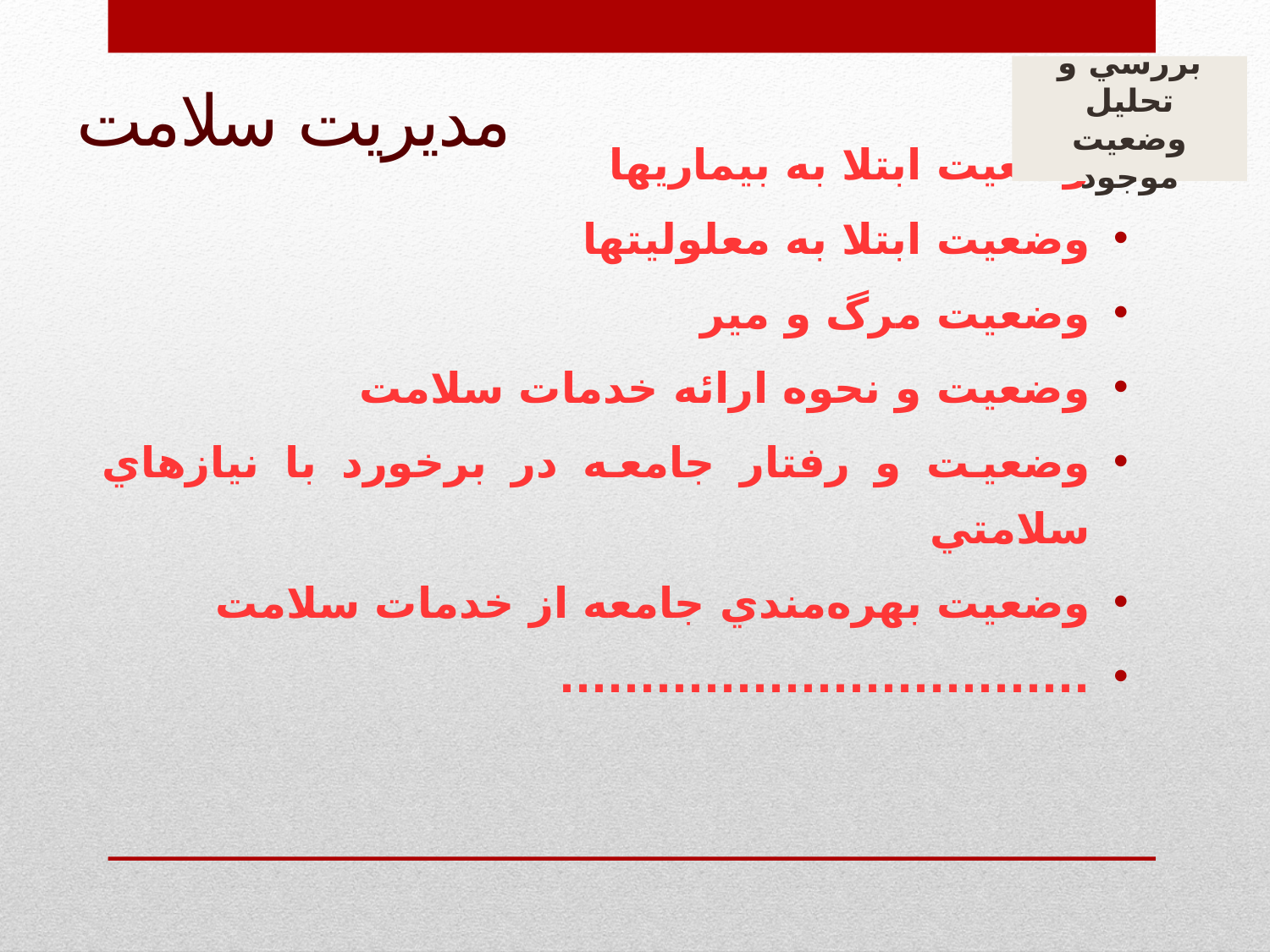

مديريت سلامت
بررسي و تحليل وضعيت موجود
وضعيت ابتلا به بيماريها
وضعيت ابتلا به معلوليتها
وضعيت مرگ و مير
وضعيت و نحوه ارائه خدمات سلامت
وضعيت و رفتار جامعه در برخورد با نيازهاي سلامتي
وضعيت بهره‌مندي جامعه از خدمات سلامت
.................................